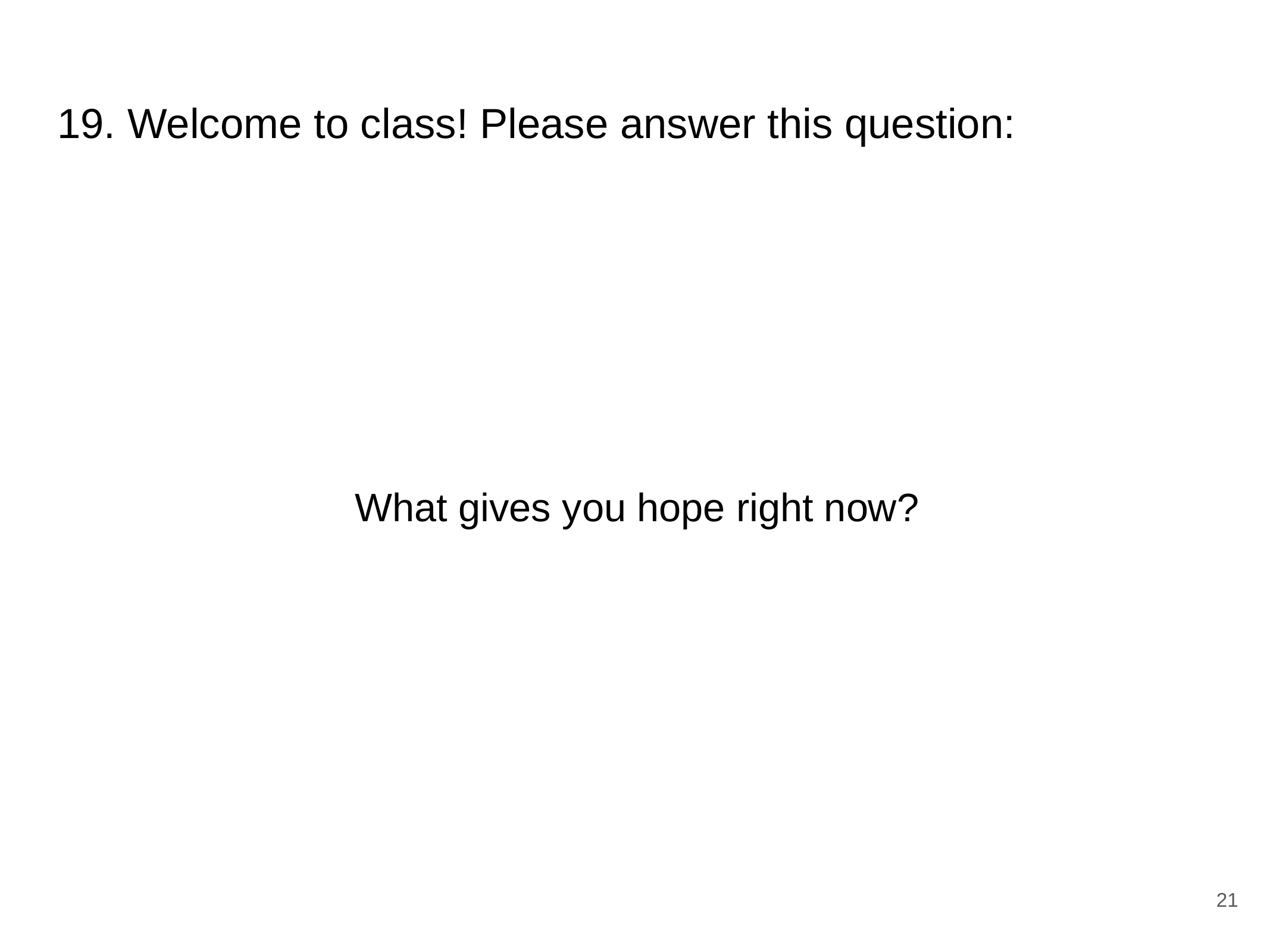

# 19. Welcome to class! Please answer this question:
What gives you hope right now?

21